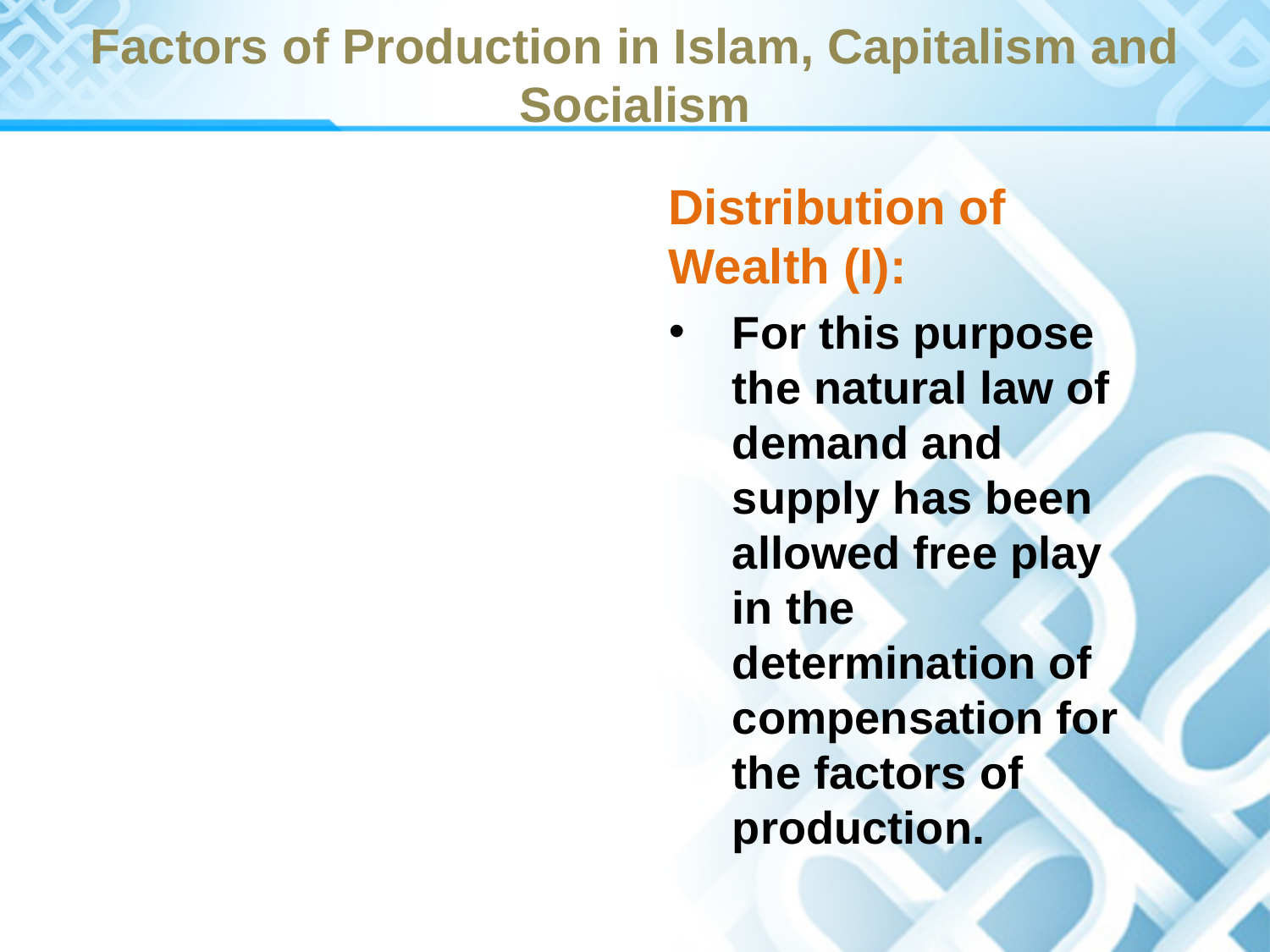

Factors of Production in Islam, Capitalism and Socialism
Distribution of Wealth (I):
For this purpose the natural law of demand and supply has been allowed free play in the determination of compensation for the factors of production.